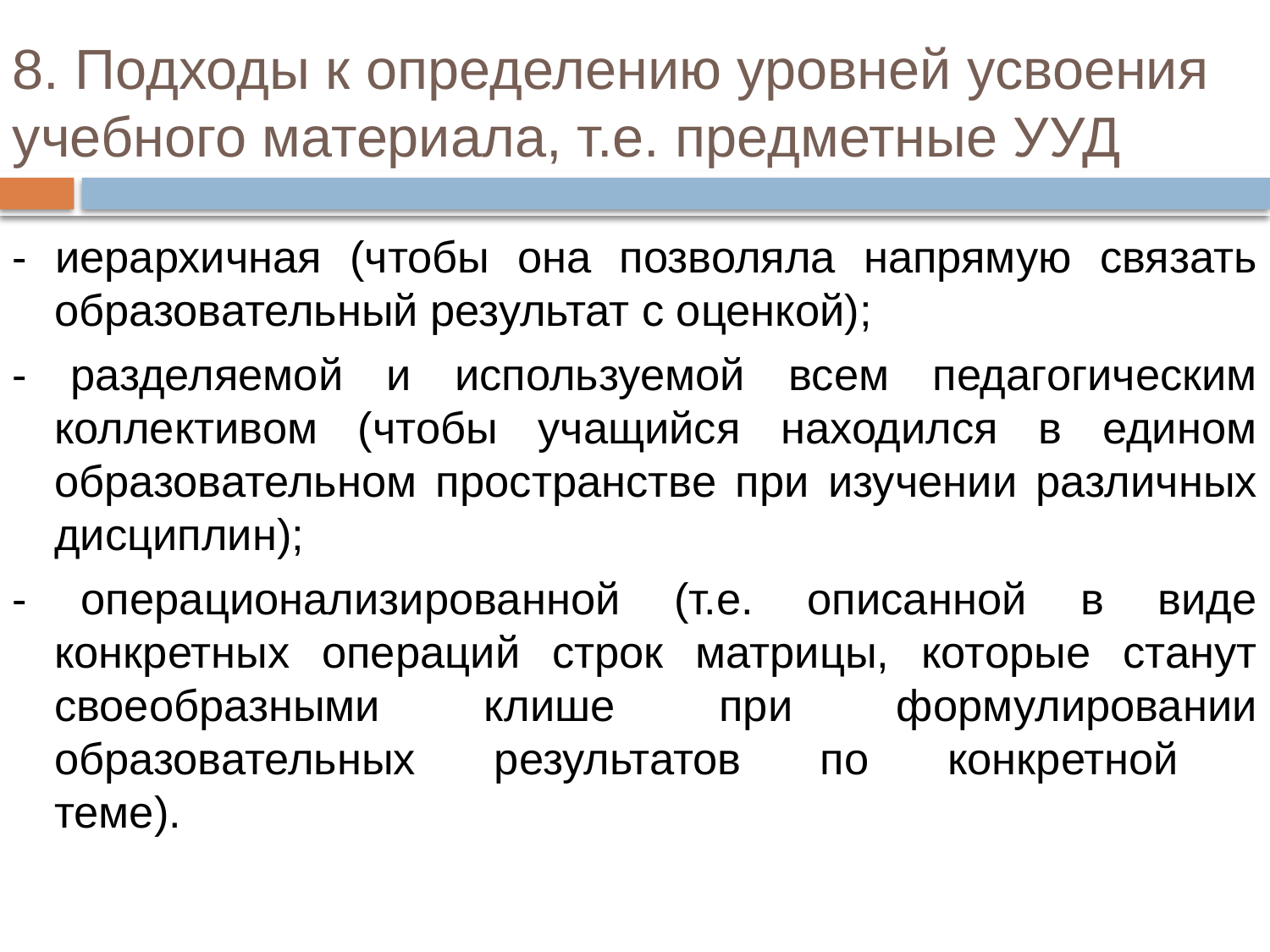

# 8. Подходы к определению уровней усвоения учебного материала, т.е. предметные УУД
- иерархичная (чтобы она позволяла напрямую связать образовательный результат с оценкой);
- разделяемой и используемой всем педагогическим коллективом (чтобы учащийся находился в едином образовательном пространстве при изучении различных дисциплин);
- операционализированной (т.е. описанной в виде конкретных операций строк матрицы, которые станут своеобразными клише при формулировании образовательных результатов по конкретной
теме).